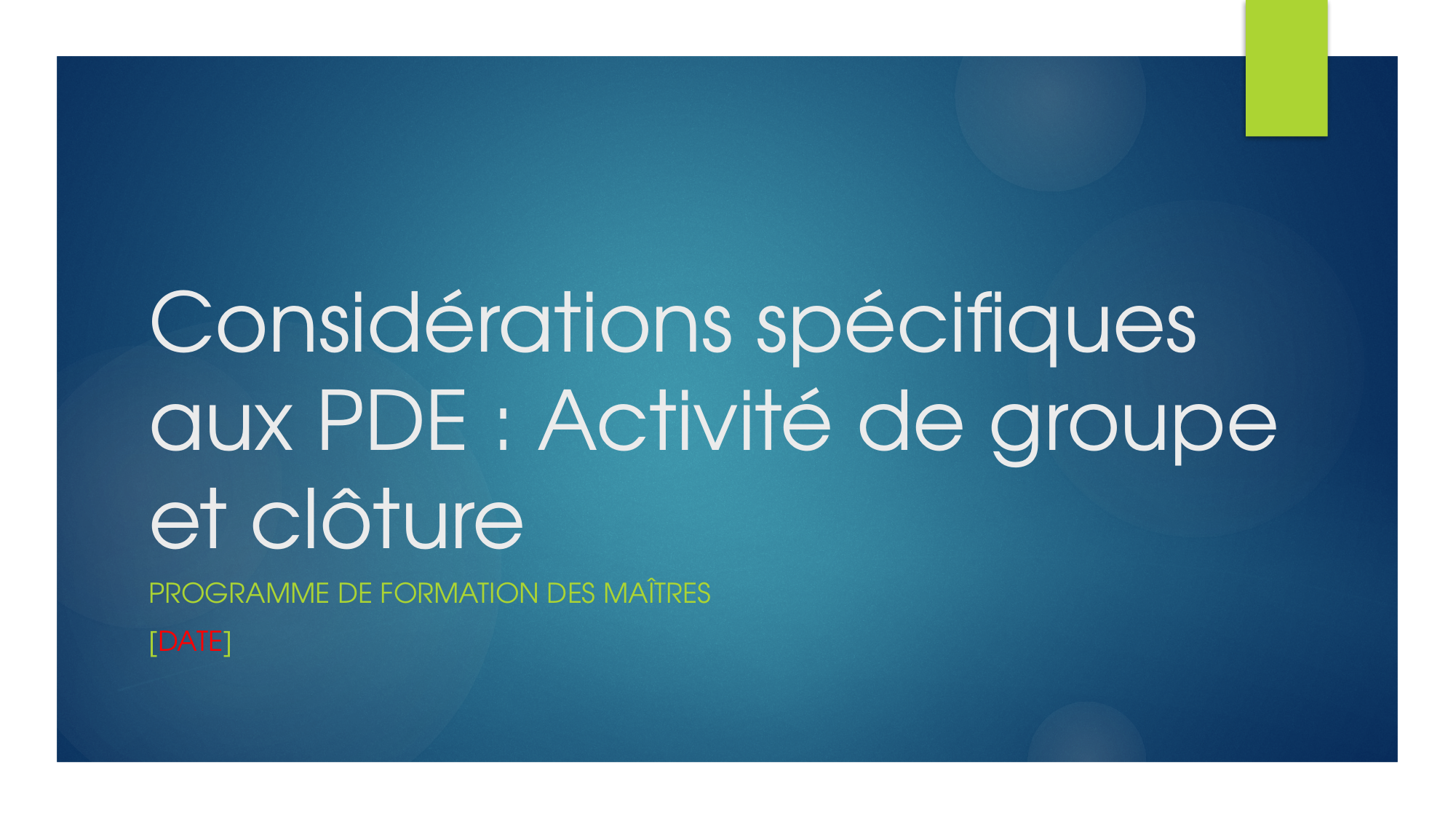

# Considérations spécifiques aux PDE : Activité de groupe et clôture
Programme de formation des maîtres
[Date]